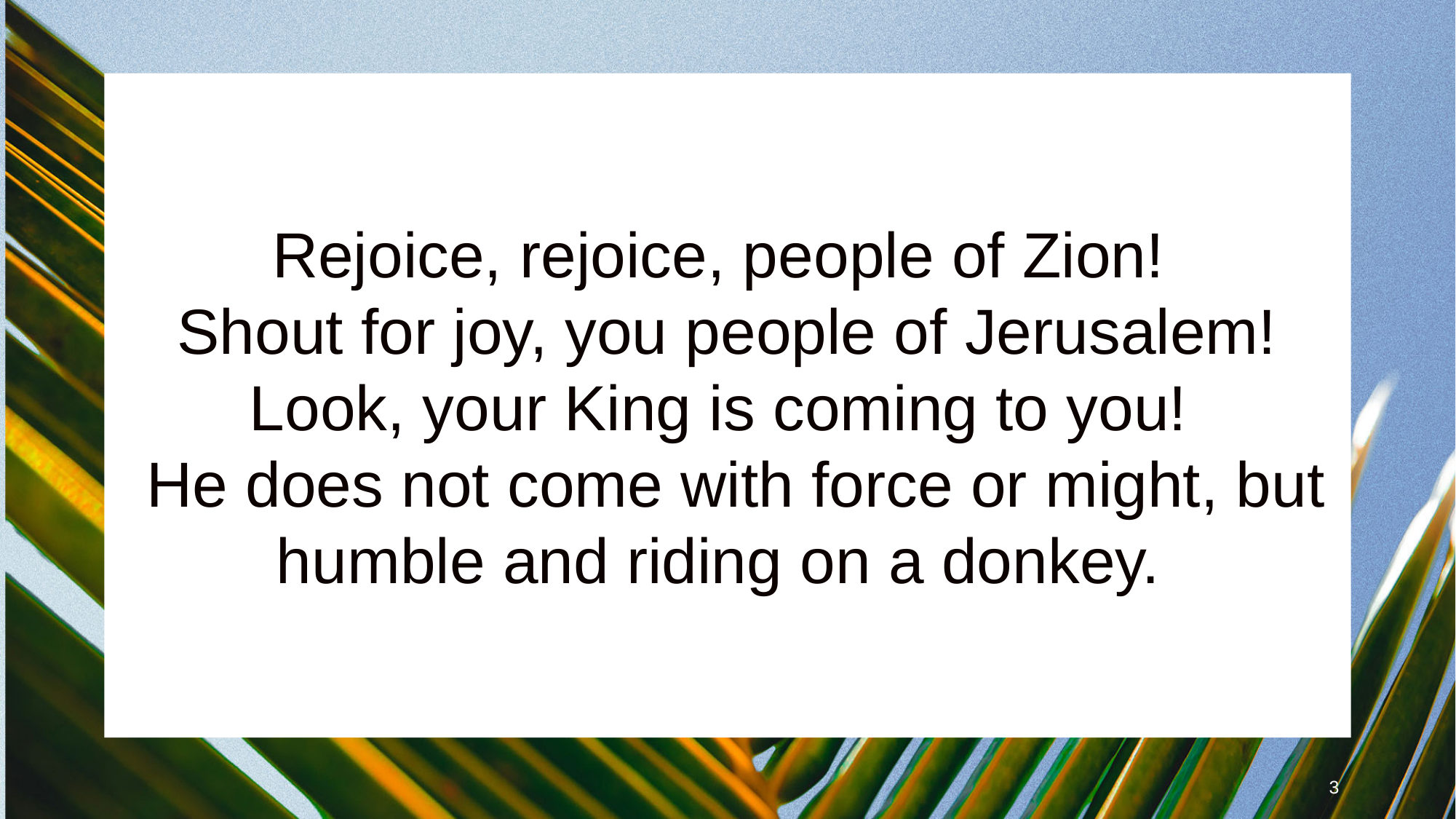

Rejoice, rejoice, people of Zion!
Shout for joy, you people of Jerusalem!
Look, your King is coming to you! 
 He does not come with force or might, but humble and riding on a donkey.
3